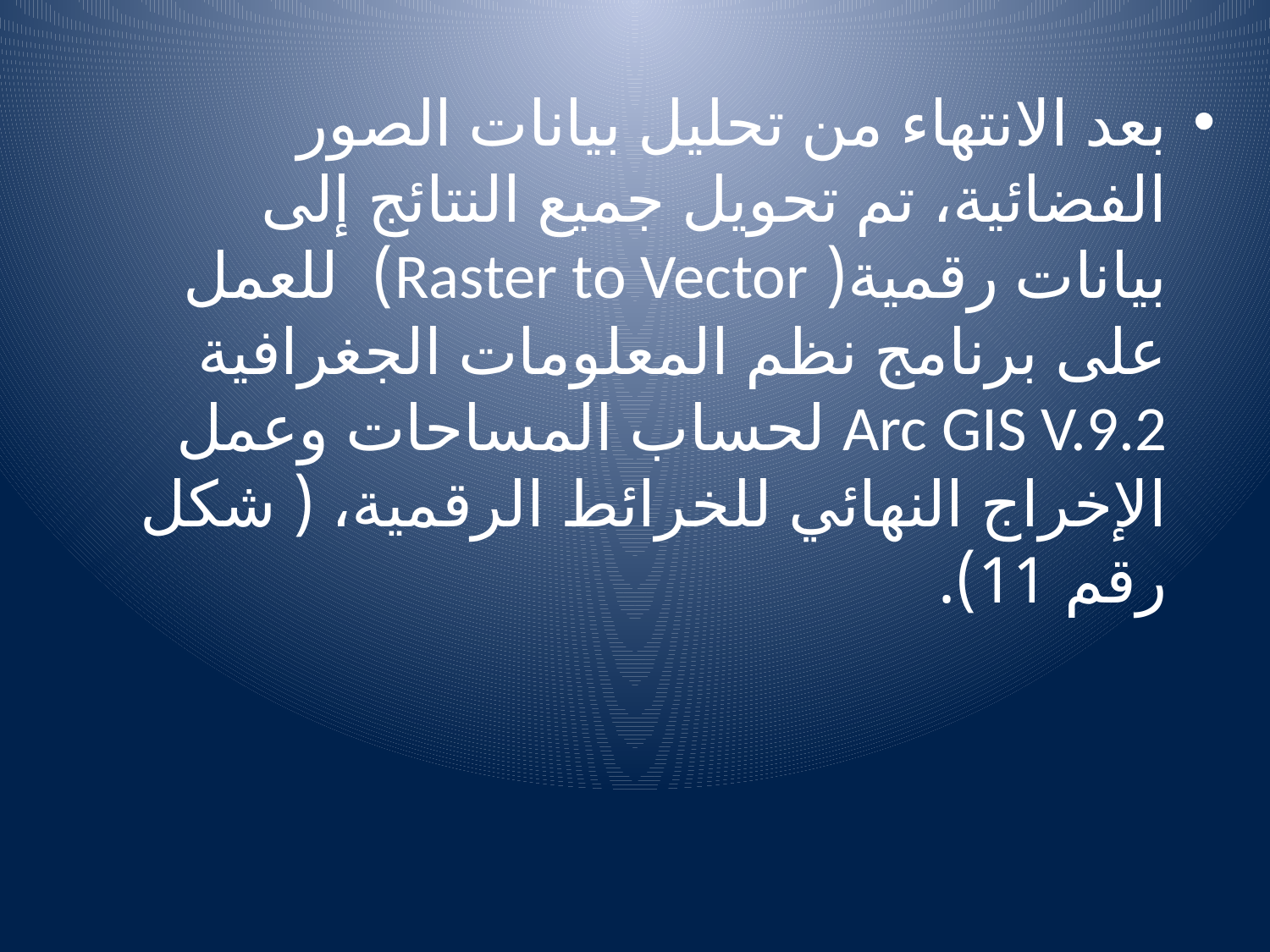

بعد الانتهاء من تحليل بيانات الصور الفضائية، تم تحويل جميع النتائج إلى بيانات رقمية( Raster to Vector)  للعمل على برنامج نظم المعلومات الجغرافية  Arc GIS V.9.2 لحساب المساحات وعمل الإخراج النهائي للخرائط الرقمية، ( شكل رقم 11).